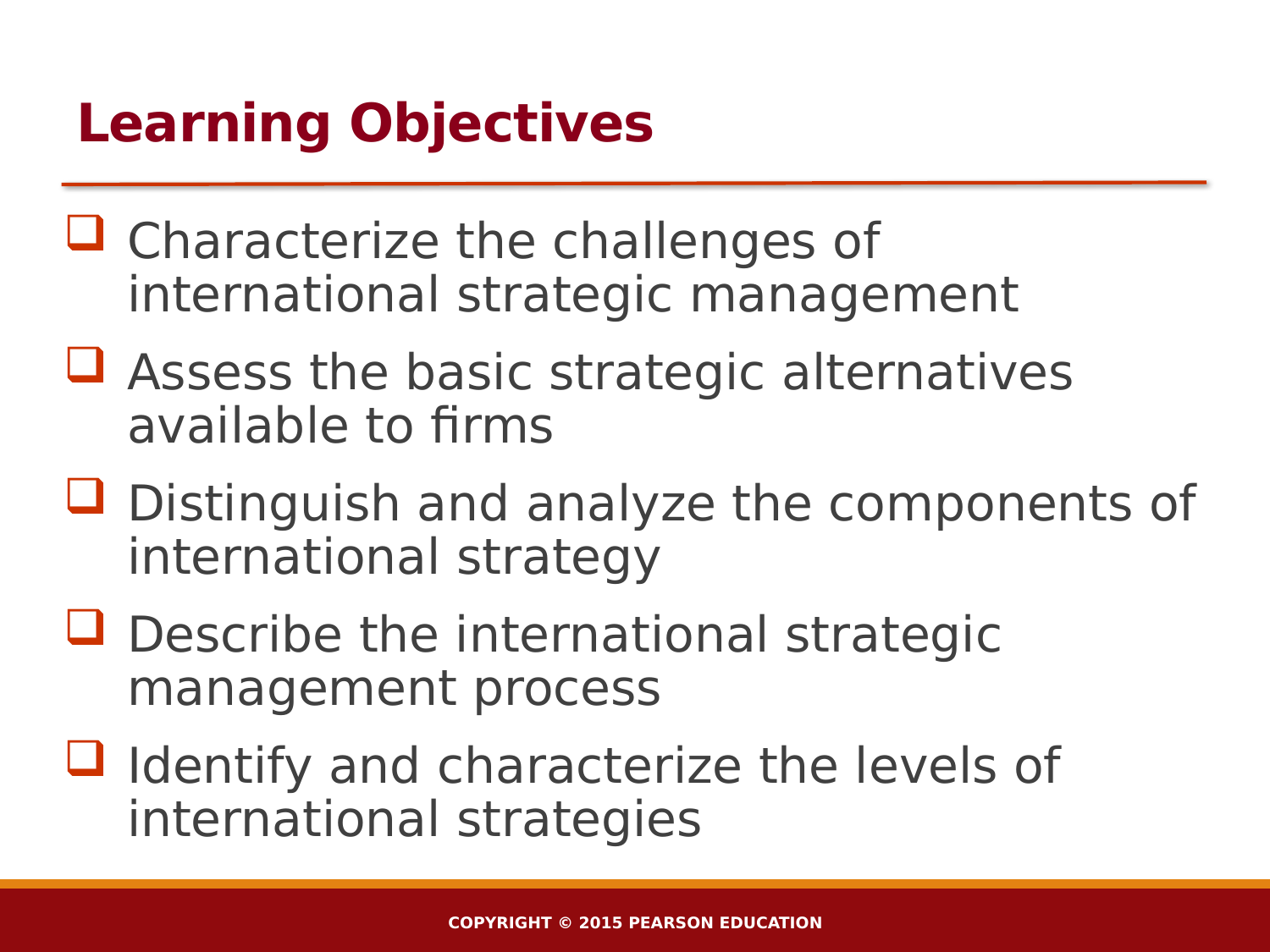

# Learning Objectives
Characterize the challenges of international strategic management
Assess the basic strategic alternatives available to firms
Distinguish and analyze the components of international strategy
Describe the international strategic management process
Identify and characterize the levels of international strategies
Copyright © 2015 Pearson Education